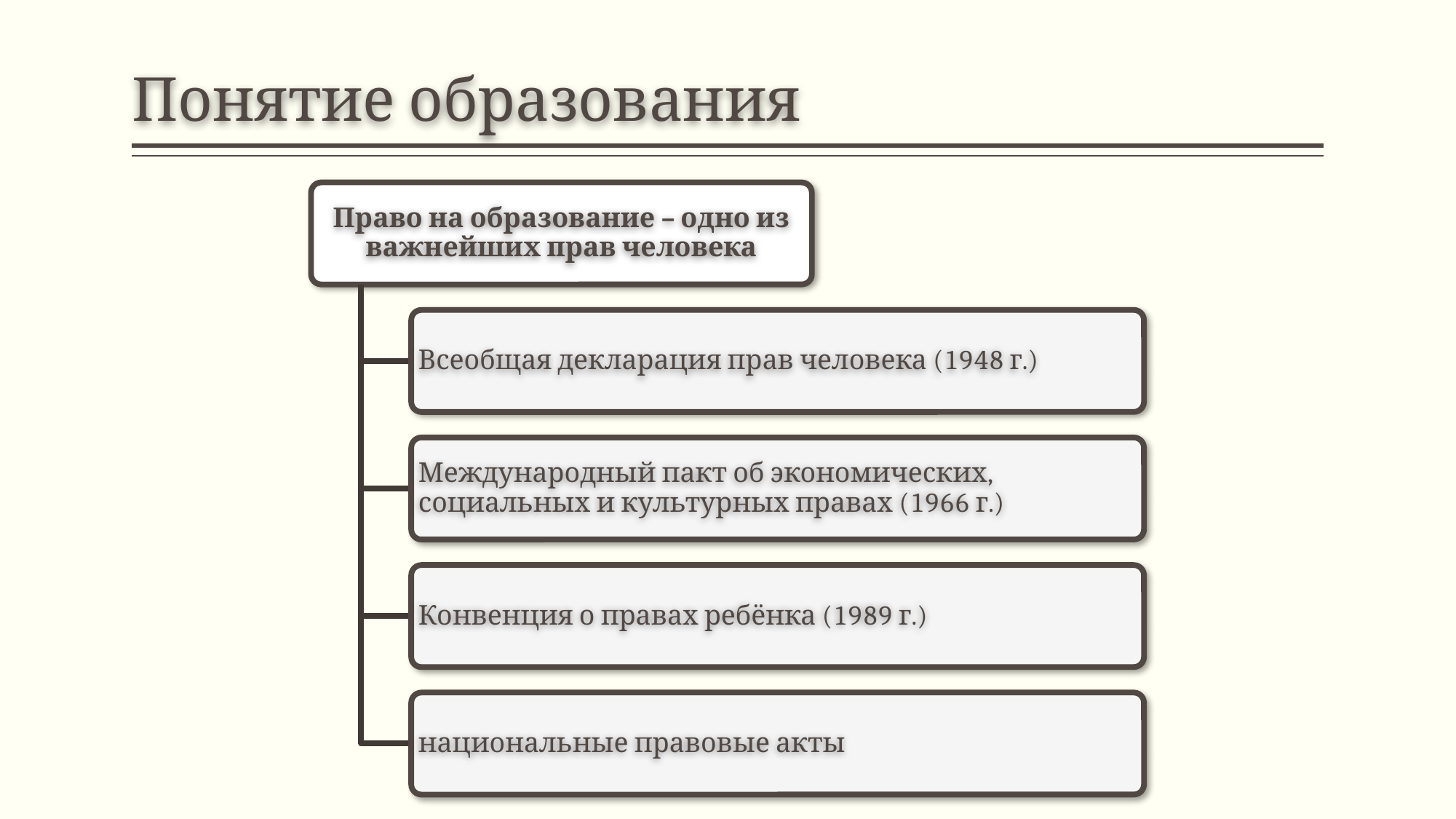

# Понятие образования

Право на образование – одно из важнейших прав человека

Всеобщая декларация прав человека (1948 г.)

Международный пакт об экономических, социальных и культурных правах (1966 г.)

Конвенция о правах ребёнка (1989 г.)

национальные правовые акты